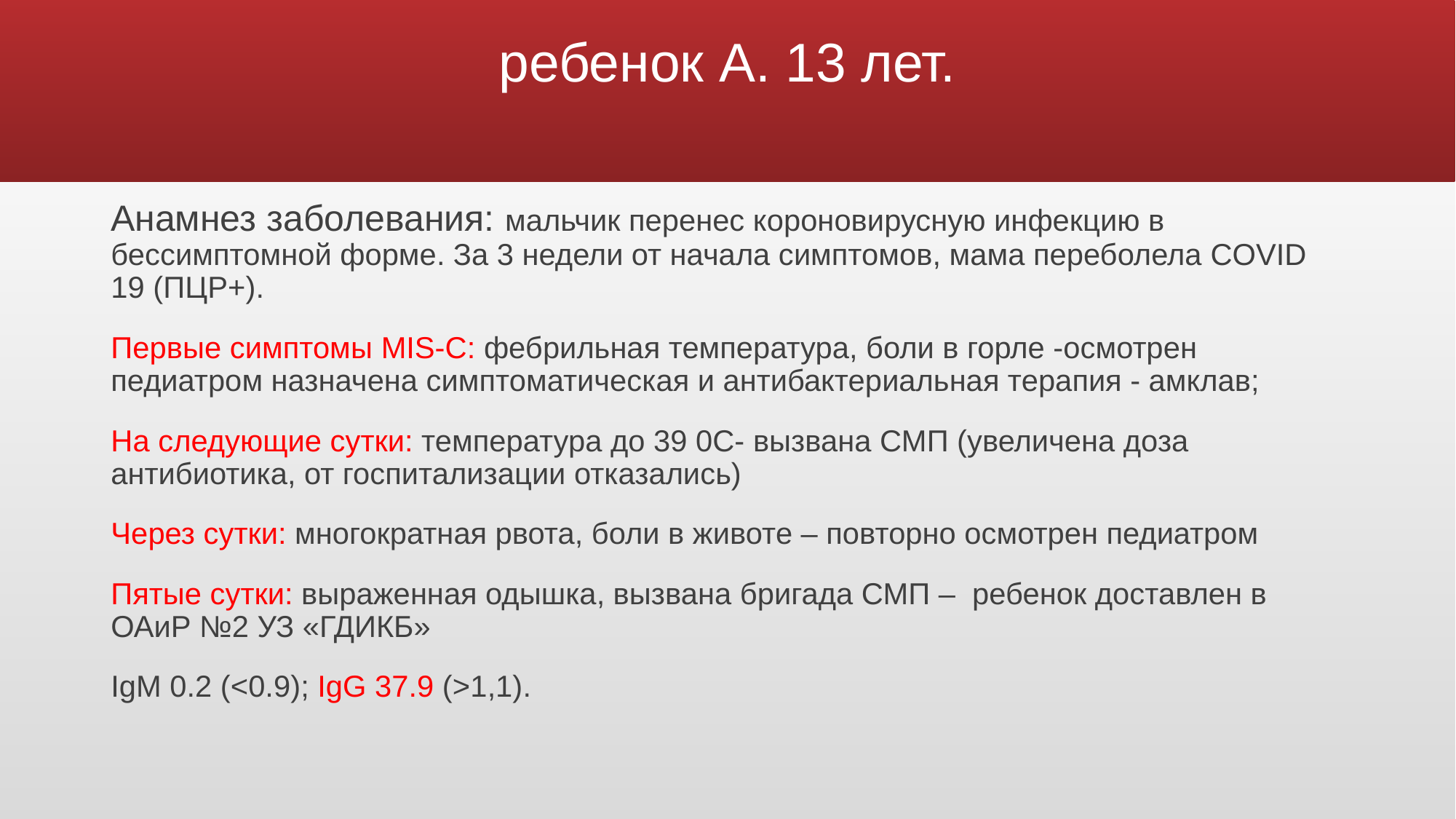

# ребенок А. 13 лет.
Анамнез заболевания: мальчик перенес короновирусную инфекцию в бессимптомной форме. За 3 недели от начала симптомов, мама переболела COVID 19 (ПЦР+).
Первые симптомы MIS-С: фебрильная температура, боли в горле -осмотрен педиатром назначена симптоматическая и антибактериальная терапия - амклав;
На следующие сутки: температура до 39 0С- вызвана СМП (увеличена доза антибиотика, от госпитализации отказались)
Через сутки: многократная рвота, боли в животе – повторно осмотрен педиатром
Пятые сутки: выраженная одышка, вызвана бригада СМП –  ребенок доставлен в ОАиР №2 УЗ «ГДИКБ»
IgM 0.2 (<0.9); IgG 37.9 (>1,1).